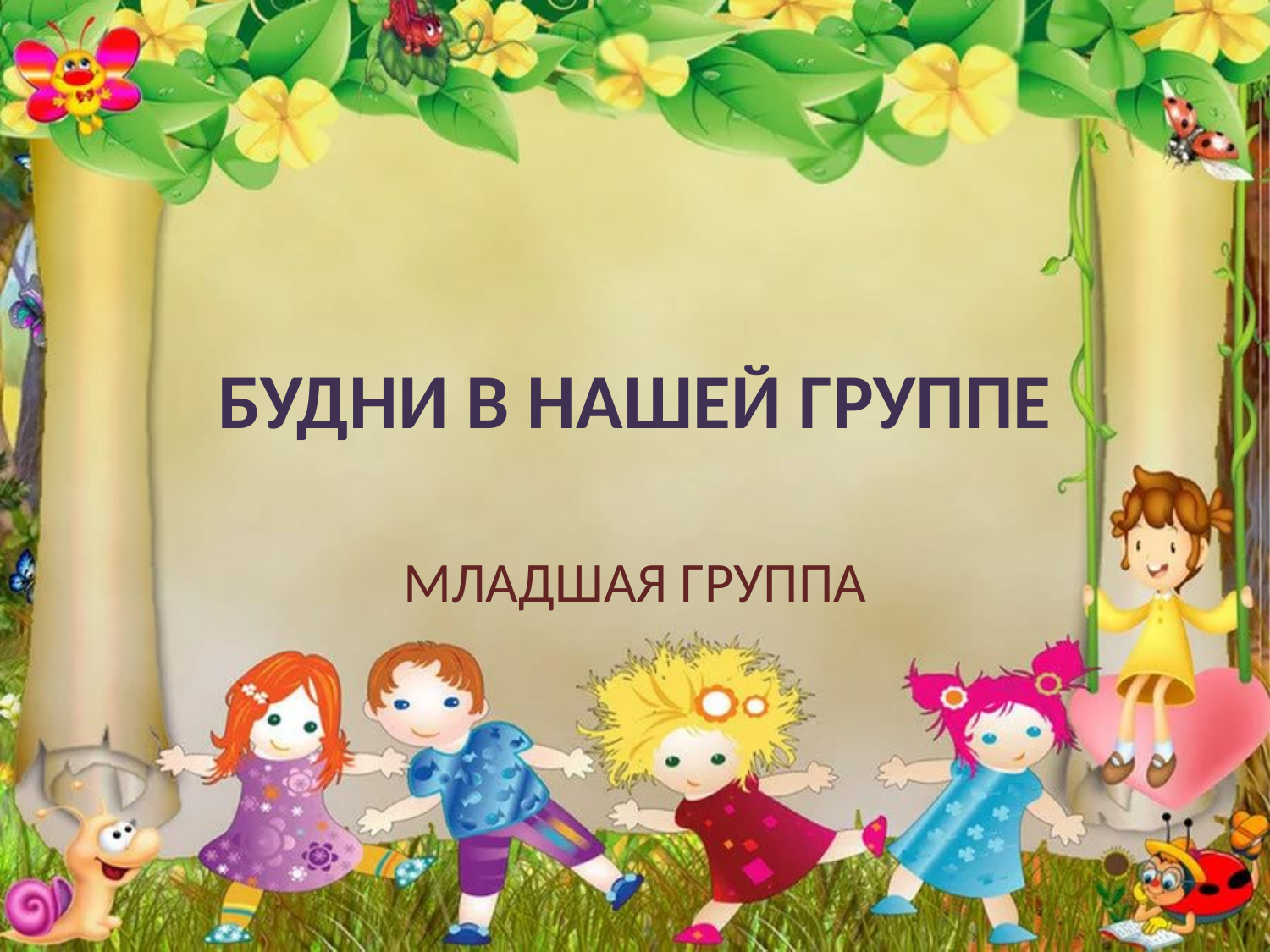

# БУДНИ В НАШЕЙ ГРУППЕ
МЛАДШАЯ ГРУППА